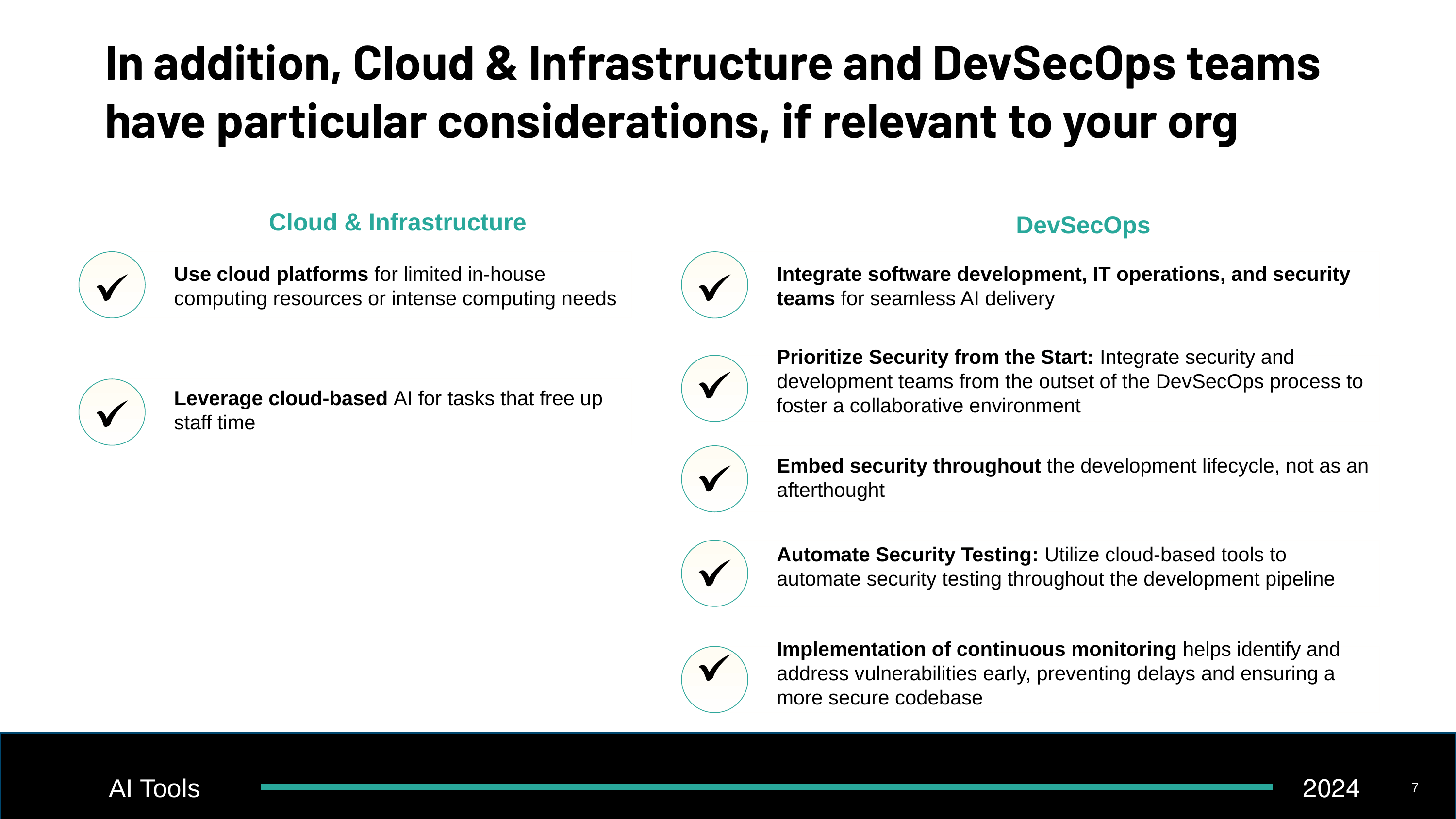

# In addition, Cloud & Infrastructure and DevSecOps teams have particular considerations, if relevant to your org
Cloud & Infrastructure
DevSecOps

Use cloud platforms for limited in-house computing resources or intense computing needs
Integrate software development, IT operations, and security teams for seamless AI delivery

Prioritize Security from the Start: Integrate security and development teams from the outset of the DevSecOps process to foster a collaborative environment

Leverage cloud-based AI for tasks that free up staff time

Embed security throughout the development lifecycle, not as an afterthought

Automate Security Testing: Utilize cloud-based tools to automate security testing throughout the development pipeline

Implementation of continuous monitoring helps identify and address vulnerabilities early, preventing delays and ensuring a more secure codebase